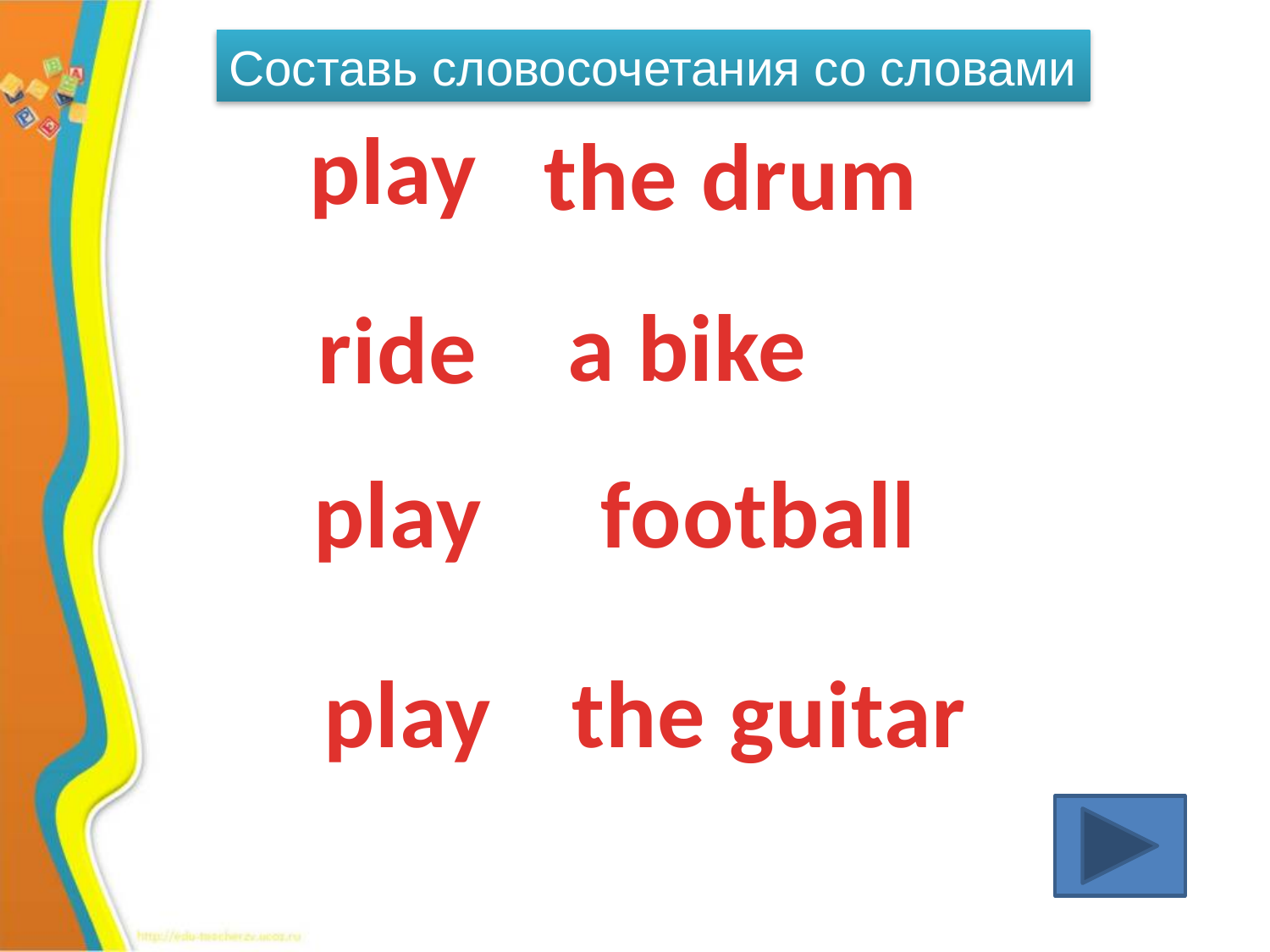

Составь словосочетания со словами
play
the drum
a bike
ride
play
football
play
the guitar